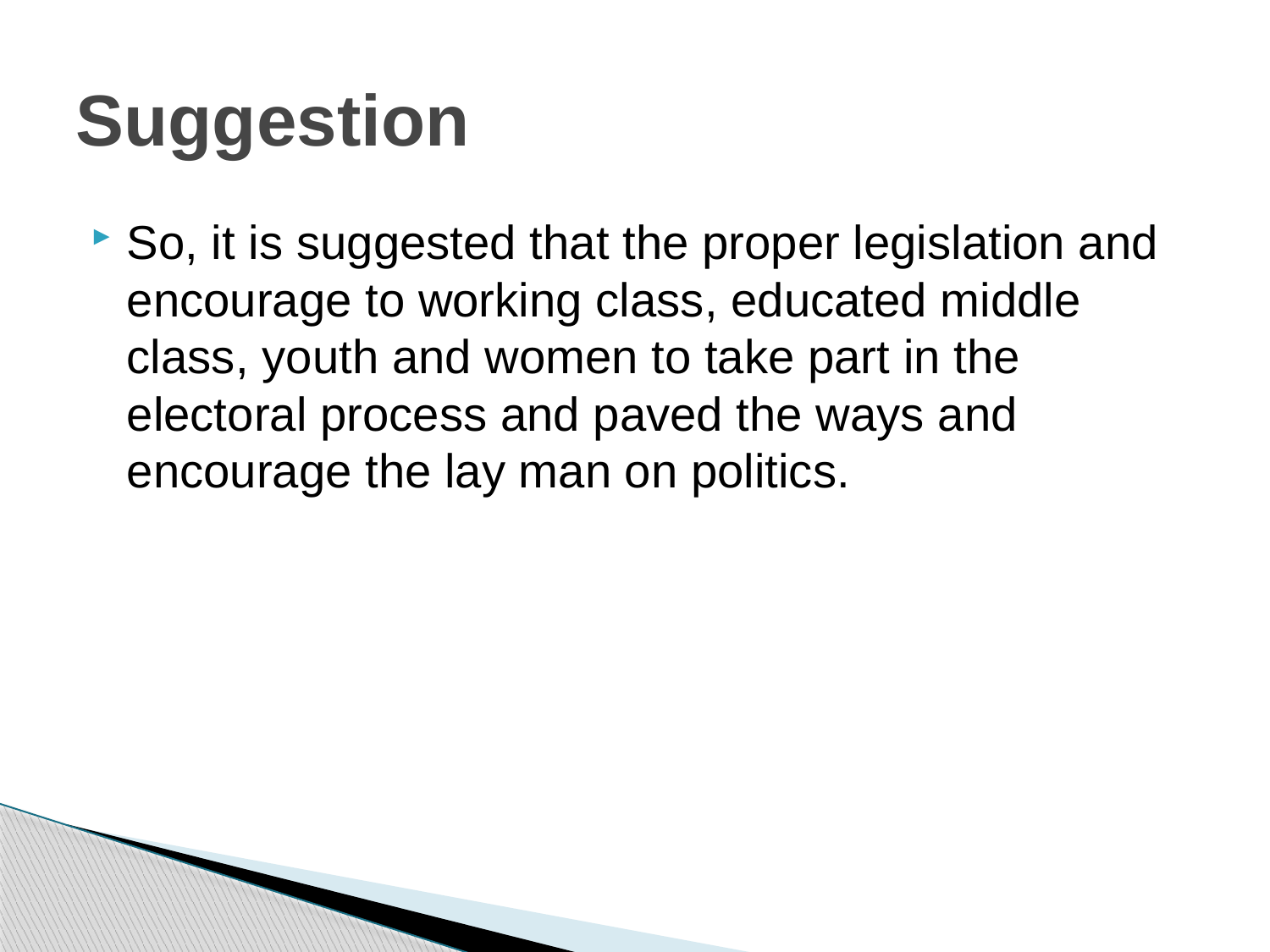

# Suggestion
So, it is suggested that the proper legislation and encourage to working class, educated middle class, youth and women to take part in the electoral process and paved the ways and encourage the lay man on politics.